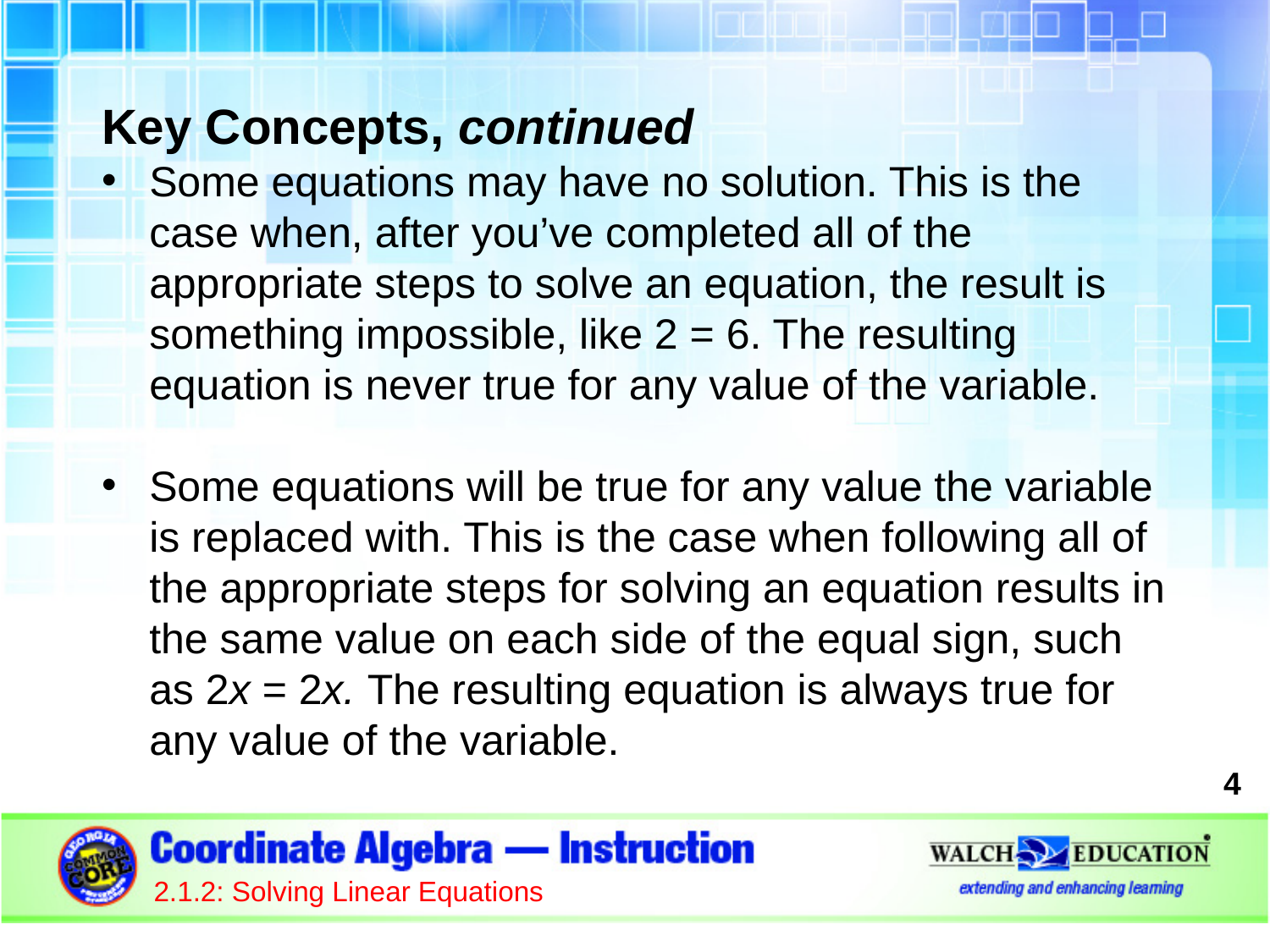

Key Concepts, continued
Some equations may have no solution. This is the case when, after you’ve completed all of the appropriate steps to solve an equation, the result is something impossible, like 2 = 6. The resulting equation is never true for any value of the variable.

Some equations will be true for any value the variable is replaced with. This is the case when following all of the appropriate steps for solving an equation results in the same value on each side of the equal sign, such as 2x = 2x. The resulting equation is always true for any value of the variable.
4
2.1.2: Solving Linear Equations